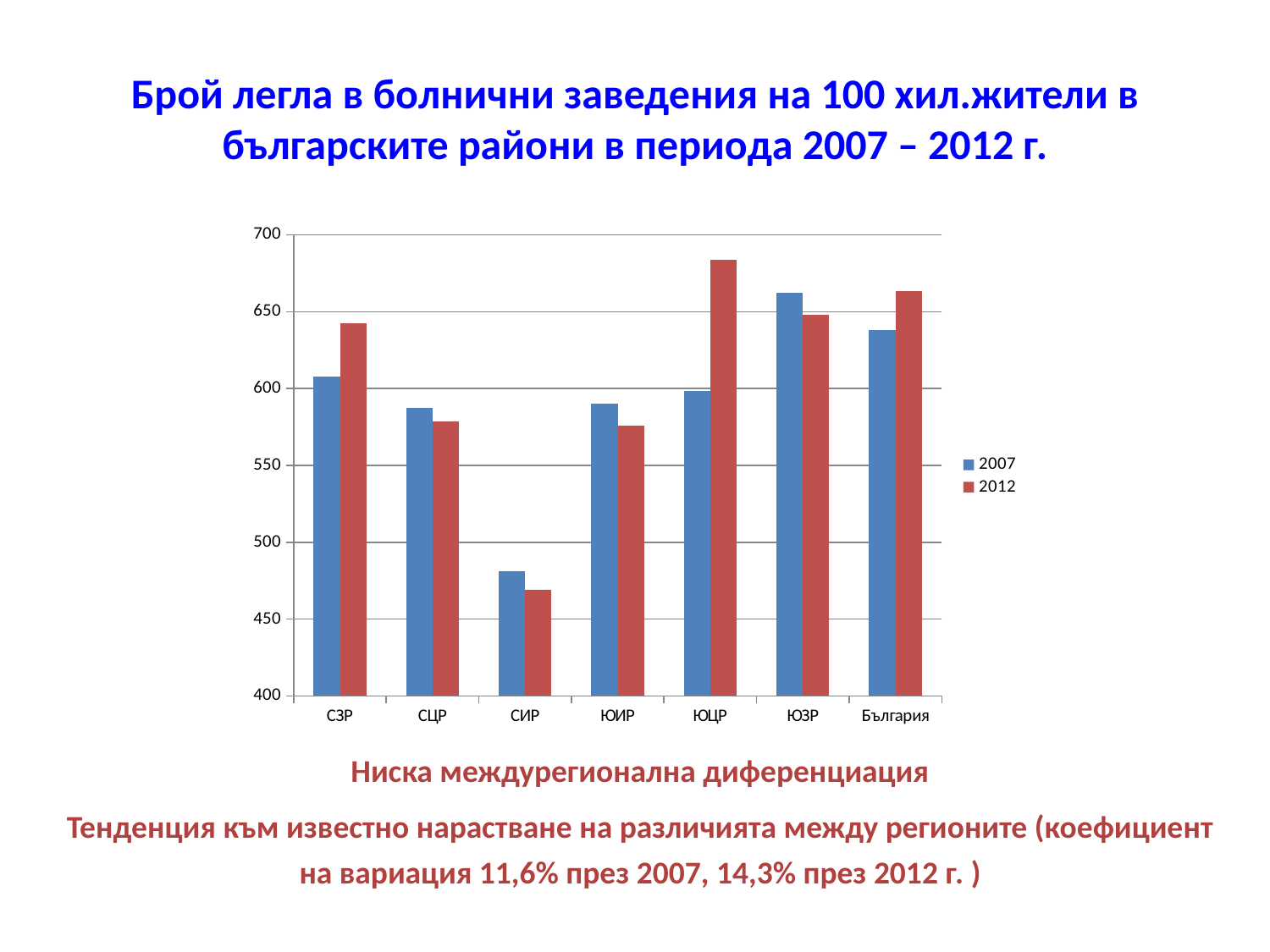

# Брой легла в болнични заведения на 100 хил.жители в българските райони в периода 2007 – 2012 г.

### Chart

| Category | 2007 | 2012 |
|---|---|---|
| СЗР | 607.83 | 642.65 |
| СЦР | 587.26 | 578.67 |
| СИР | 480.91 | 469.13 |
| ЮИР | 590.42 | 575.95 |
| ЮЦР | 598.47 | 683.81 |
| ЮЗР | 662.17 | 648.1 |
| България | 638.06 | 663.39 |
Ниска междурегионална диференциация
Тенденция към известно нарастване на различията между регионите (коефициент на вариация 11,6% през 2007, 14,3% през 2012 г. )